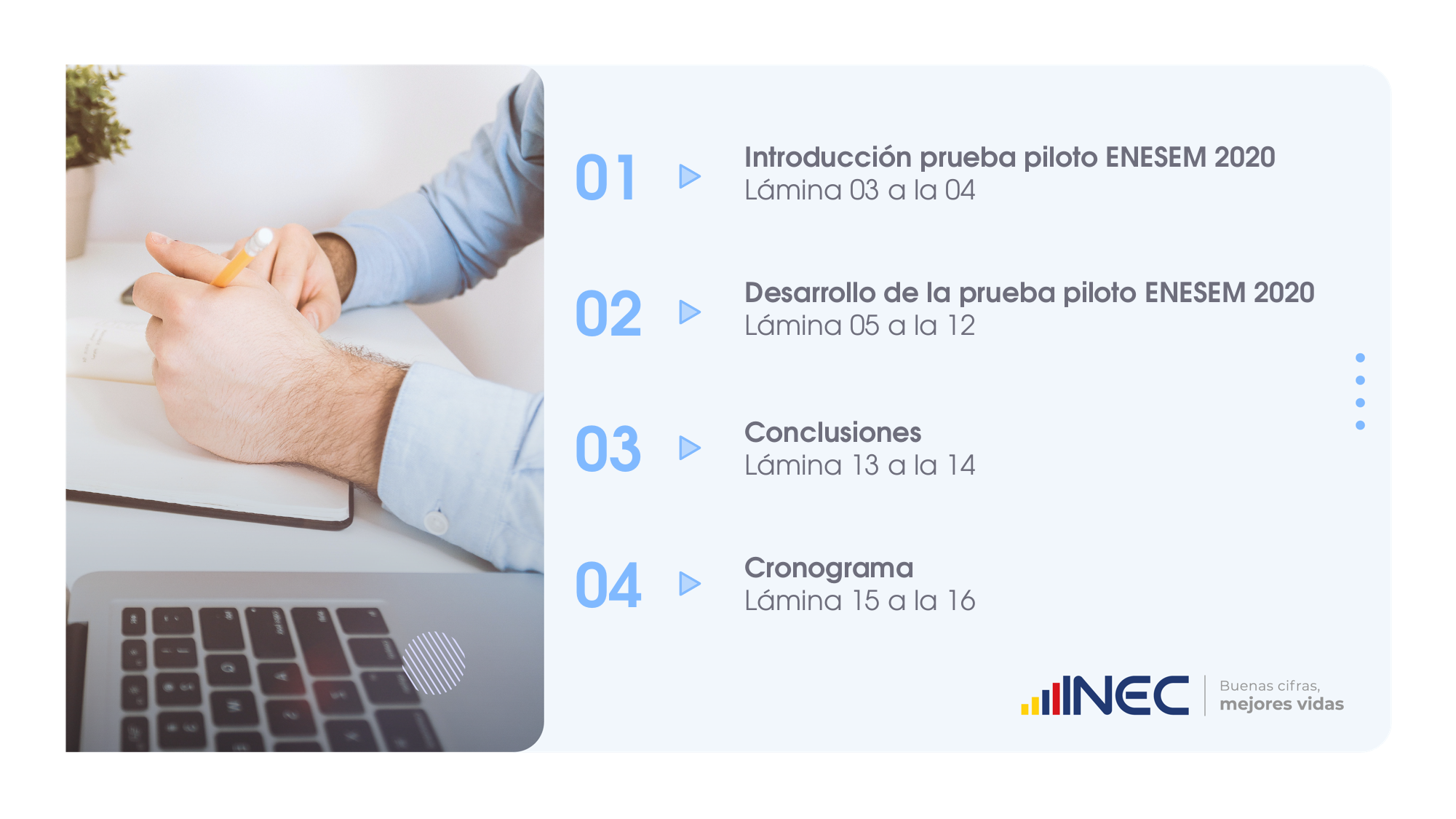

01
Introducción prueba piloto ENESEM 2020
Lámina 03 a la 04

02
Desarrollo de la prueba piloto ENESEM 2020
Lámina 05 a la 12

03
Conclusiones
Lámina 13 a la 14

04
Cronograma
Lámina 15 a la 16